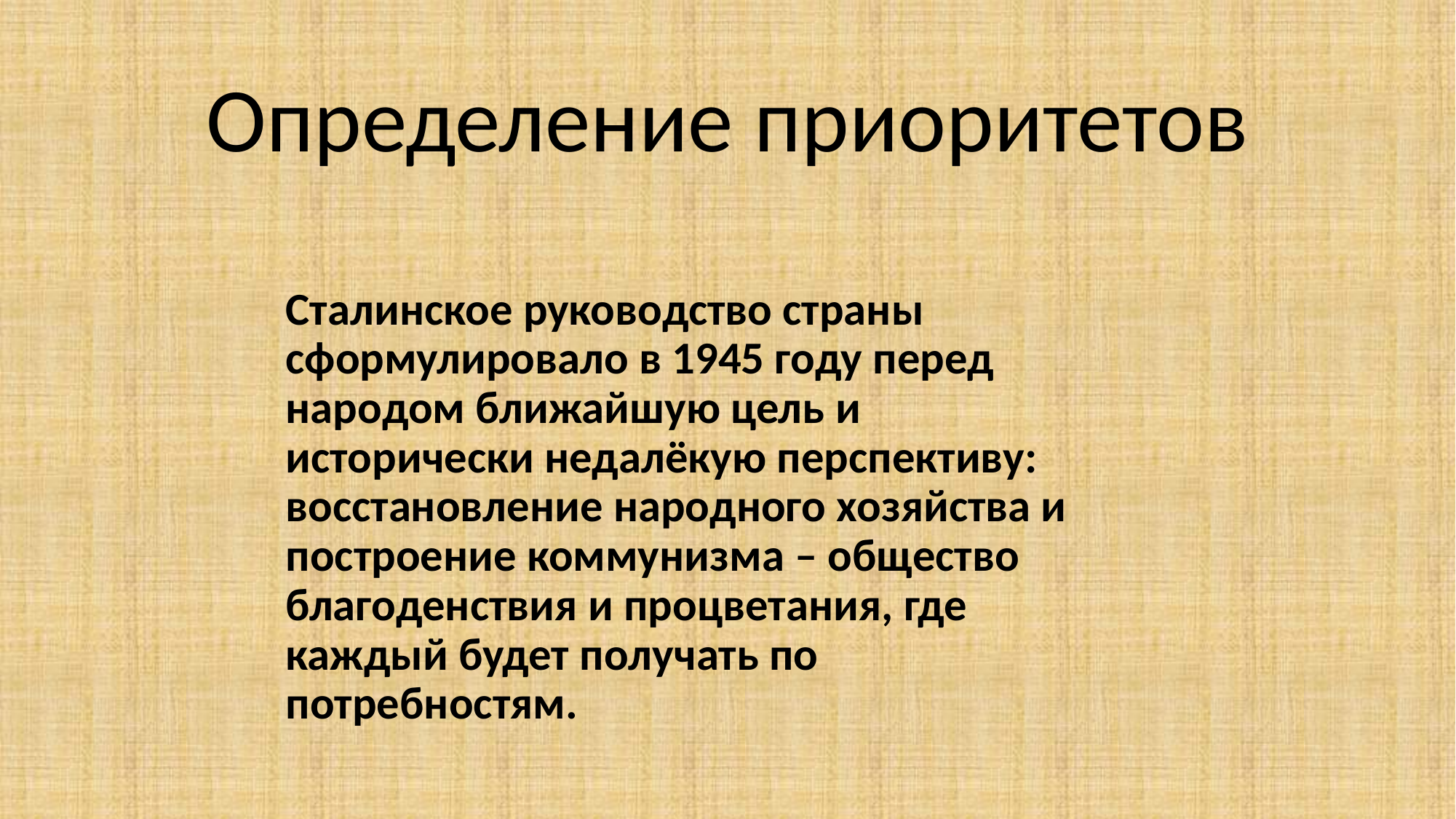

# Определение приоритетов

Сталинское руководство страны сформулировало в 1945 году перед народом ближайшую цель и исторически недалёкую перспективу: восстановление народного хозяйства и построение коммунизма – общество благоденствия и процветания, где каждый будет получать по потребностям.